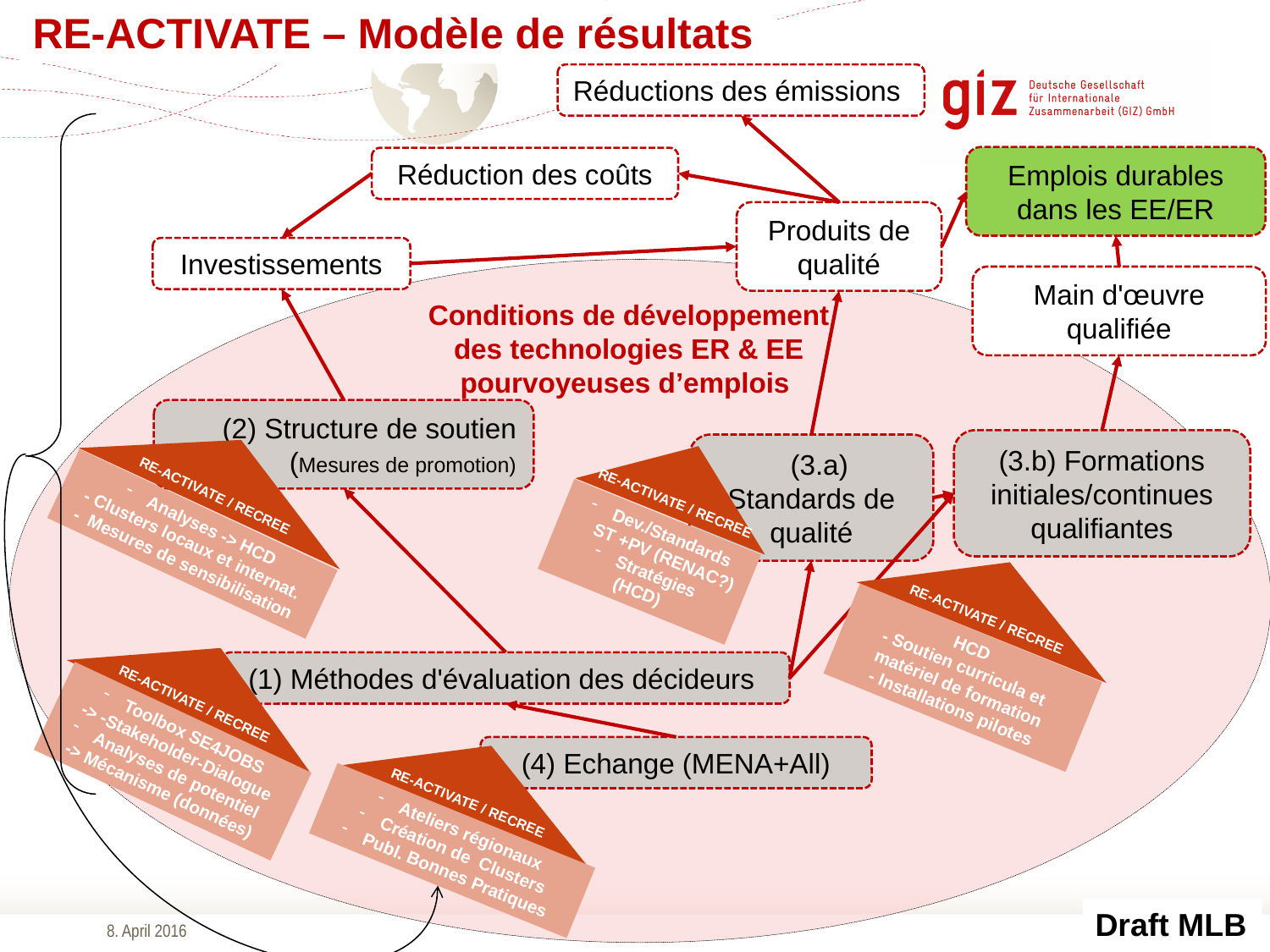

RE-ACTIVATE – Modèle de résultats
Réductions des émissions

Emplois durables
dans les EE/ER
Réduction des coûts
Produits de qualité
Investissements

Main d'œuvre qualifiée
Conditions de développement des technologies ER & EE pourvoyeuses d’emplois
(2) Structure de soutien (Mesures de promotion)
(3.b) Formations initiales/continues
qualifiantes
  (3.a) Standards de qualité

RE-ACTIVATE / RECREE

RE-ACTIVATE / RECREE
Analyses -> HCD
- Clusters locaux et internat.
-  Mesures de sensibilisation
Dev./Standards ST +PV (RENAC?)
Stratégies
(HCD)

RE-ACTIVATE / RECREE
HCD
- Soutien curricula et  matériel de formation
- Installations pilotes

RE-ACTIVATE / RECREE
Toolbox SE4JOBS
-> -Stakeholder-Dialogue
Analyses de potentiel
-> Mécanisme (données)
(1) Méthodes d'évaluation des décideurs
(4) Echange (MENA+All)

RE-ACTIVATE / RECREE
Ateliers régionaux
Création de  Clusters
Publ. Bonnes Pratiques
Draft MLB